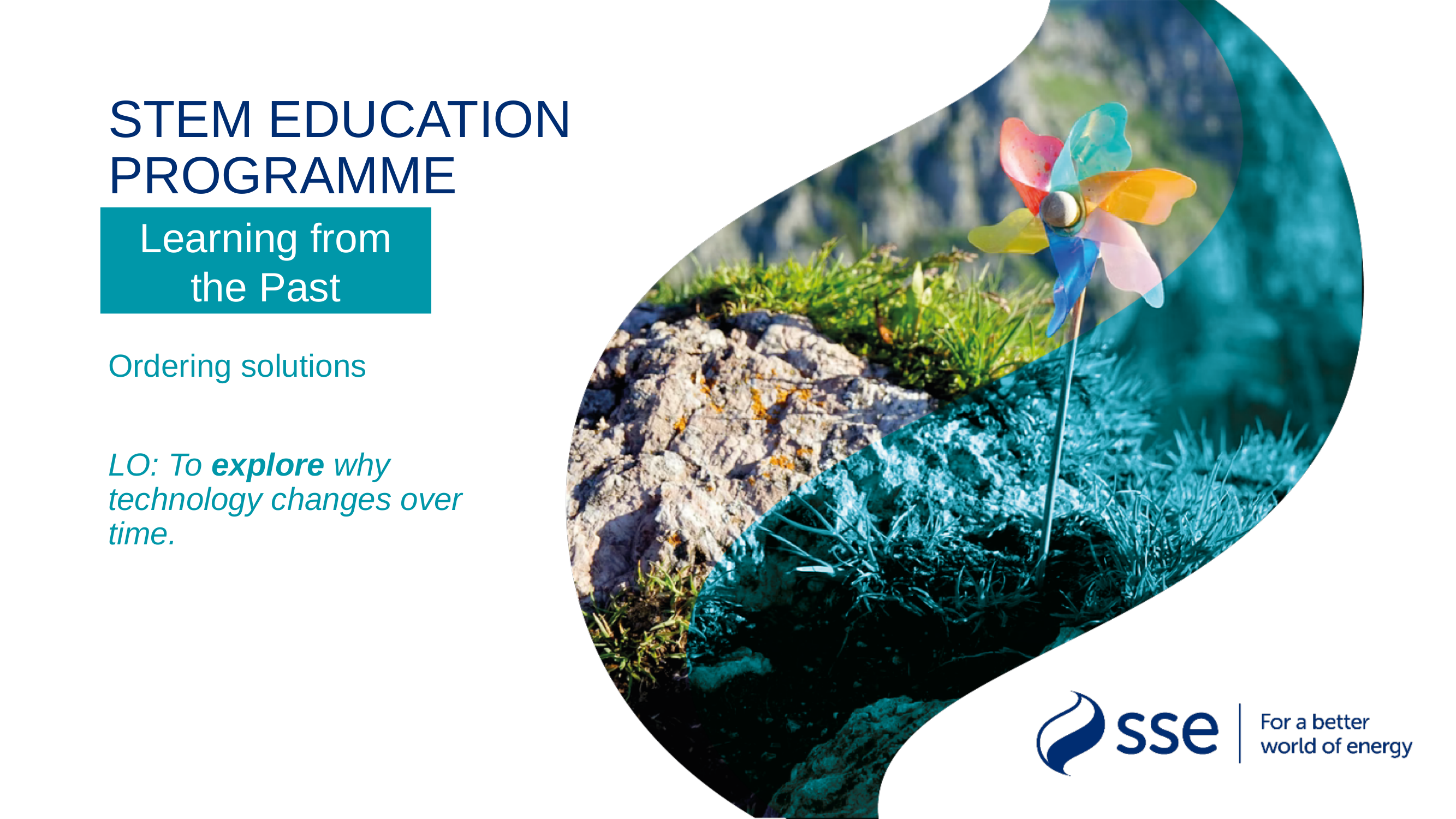

STEM EDUCATION PROGRAMME

Learning from the Past
Ordering solutions

LO: To explore why technology changes over time.